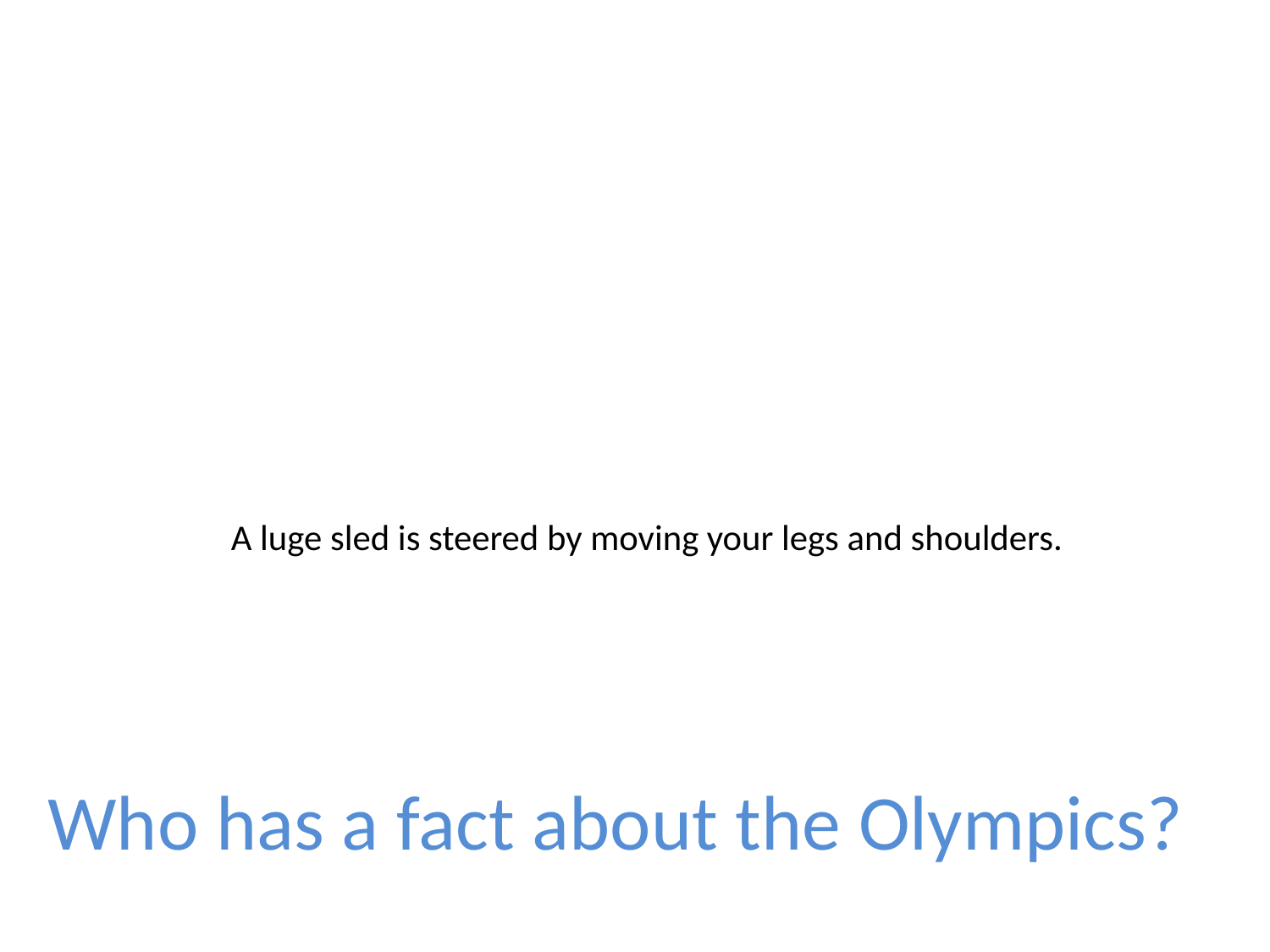

# A luge sled is steered by moving your legs and shoulders.
Who has a fact about the Olympics?